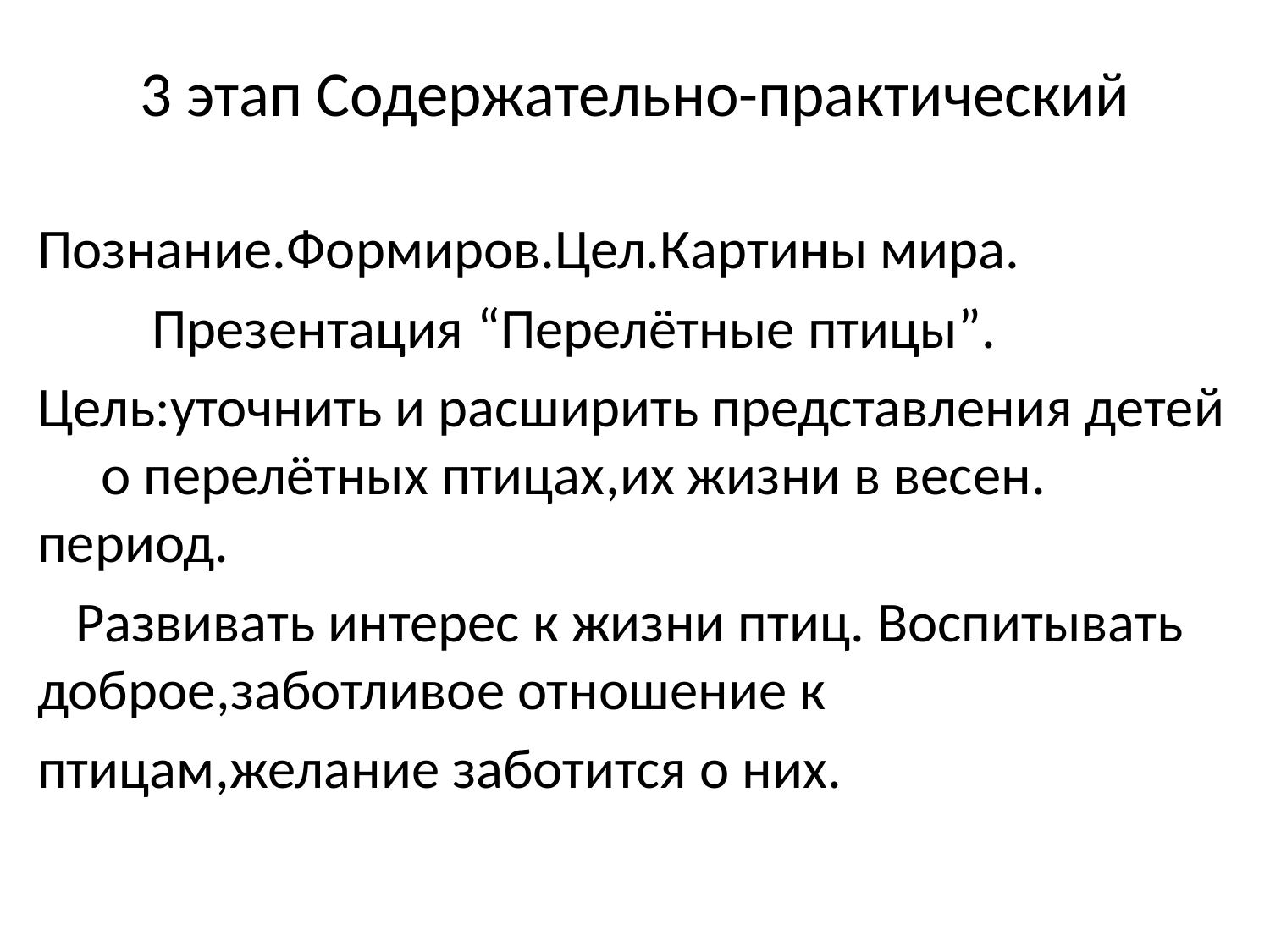

# 3 этап Содержательно-практический
Познание.Формиров.Цел.Картины мира.
         Презентация “Перелётные птицы”.
Цель:уточнить и расширить представления детей       о перелётных птицах,их жизни в весен. период.
   Развивать интерес к жизни птиц. Воспитывать доброе,заботливое отношение к
птицам,желание заботится о них.